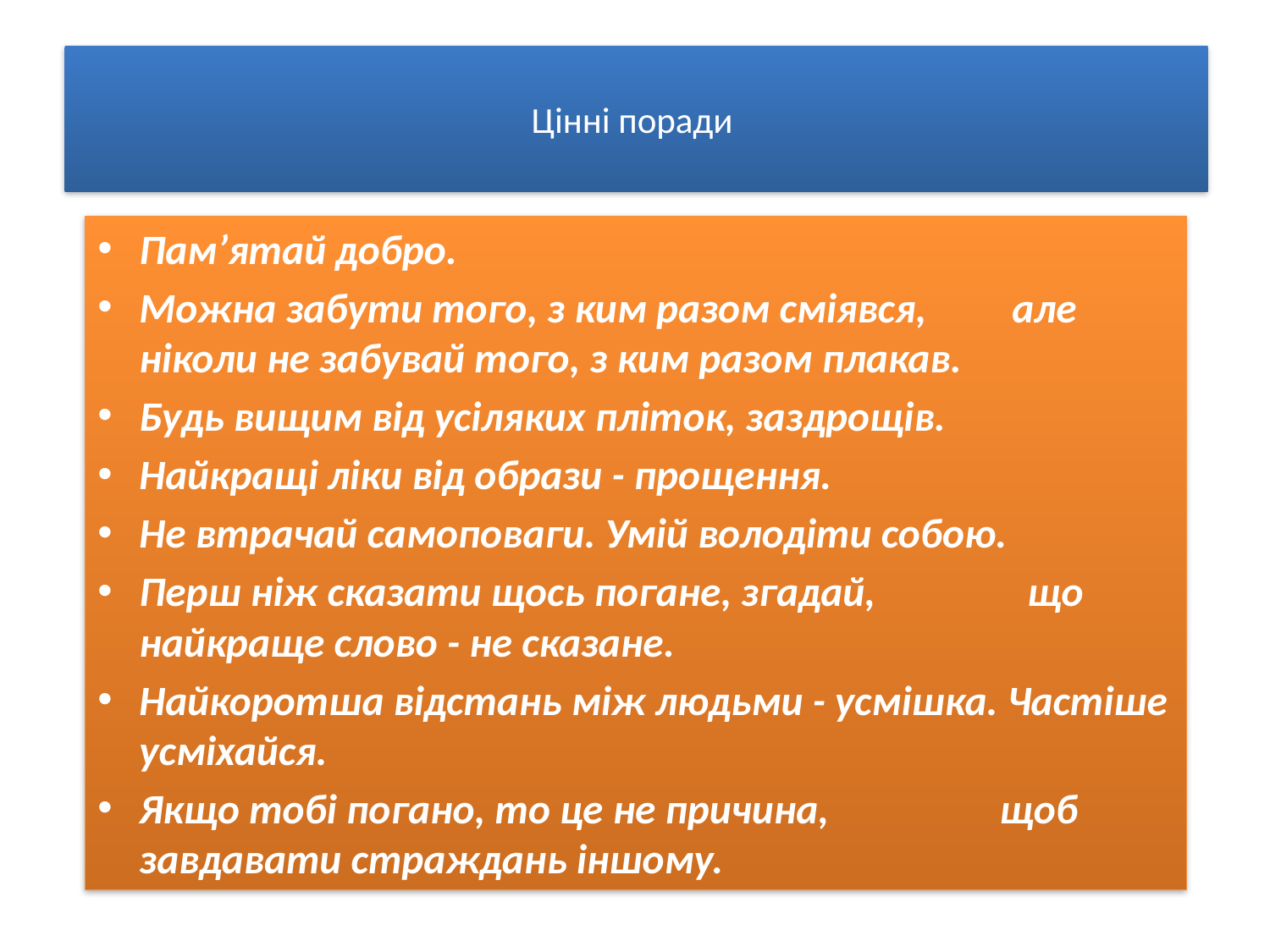

# Цінні поради
Пам’ятай добро.
Можна забути того, з ким разом сміявся,         але ніколи не забувай того, з ким разом плакав.
Будь вищим від усіляких пліток, заздрощів.
Найкращі ліки від образи - прощення.
Не втрачай самоповаги. Умій володіти собою.
Перш ніж сказати щось погане, згадай,                що найкраще слово - не сказане.
Найкоротша відстань між людьми - усмішка. Частіше усміхайся.
Якщо тобі погано, то це не причина,                  щоб завдавати страждань іншому.